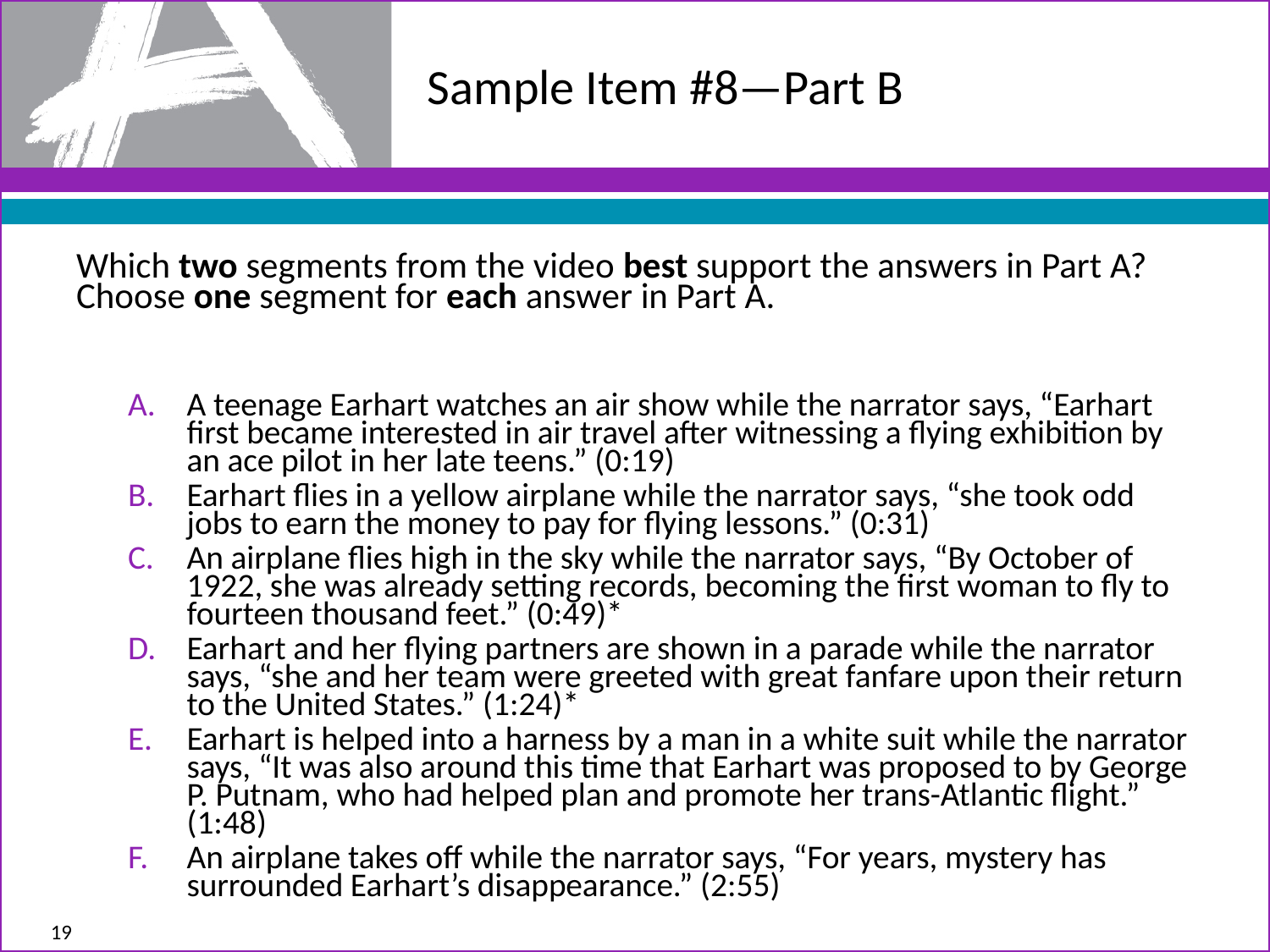

# Sample Item #8—Part B

Which two segments from the video best support the answers in Part A? Choose one segment for each answer in Part A.

A teenage Earhart watches an air show while the narrator says, “Earhart first became interested in air travel after witnessing a flying exhibition by an ace pilot in her late teens.” (0:19)
Earhart flies in a yellow airplane while the narrator says, “she took odd jobs to earn the money to pay for flying lessons.” (0:31)
An airplane flies high in the sky while the narrator says, “By October of 1922, she was already setting records, becoming the first woman to fly to fourteen thousand feet.” (0:49)*
Earhart and her flying partners are shown in a parade while the narrator says, “she and her team were greeted with great fanfare upon their return to the United States.” (1:24)*
Earhart is helped into a harness by a man in a white suit while the narrator says, “It was also around this time that Earhart was proposed to by George P. Putnam, who had helped plan and promote her trans-Atlantic flight.” (1:48)
An airplane takes off while the narrator says, “For years, mystery has surrounded Earhart’s disappearance.” (2:55)

19